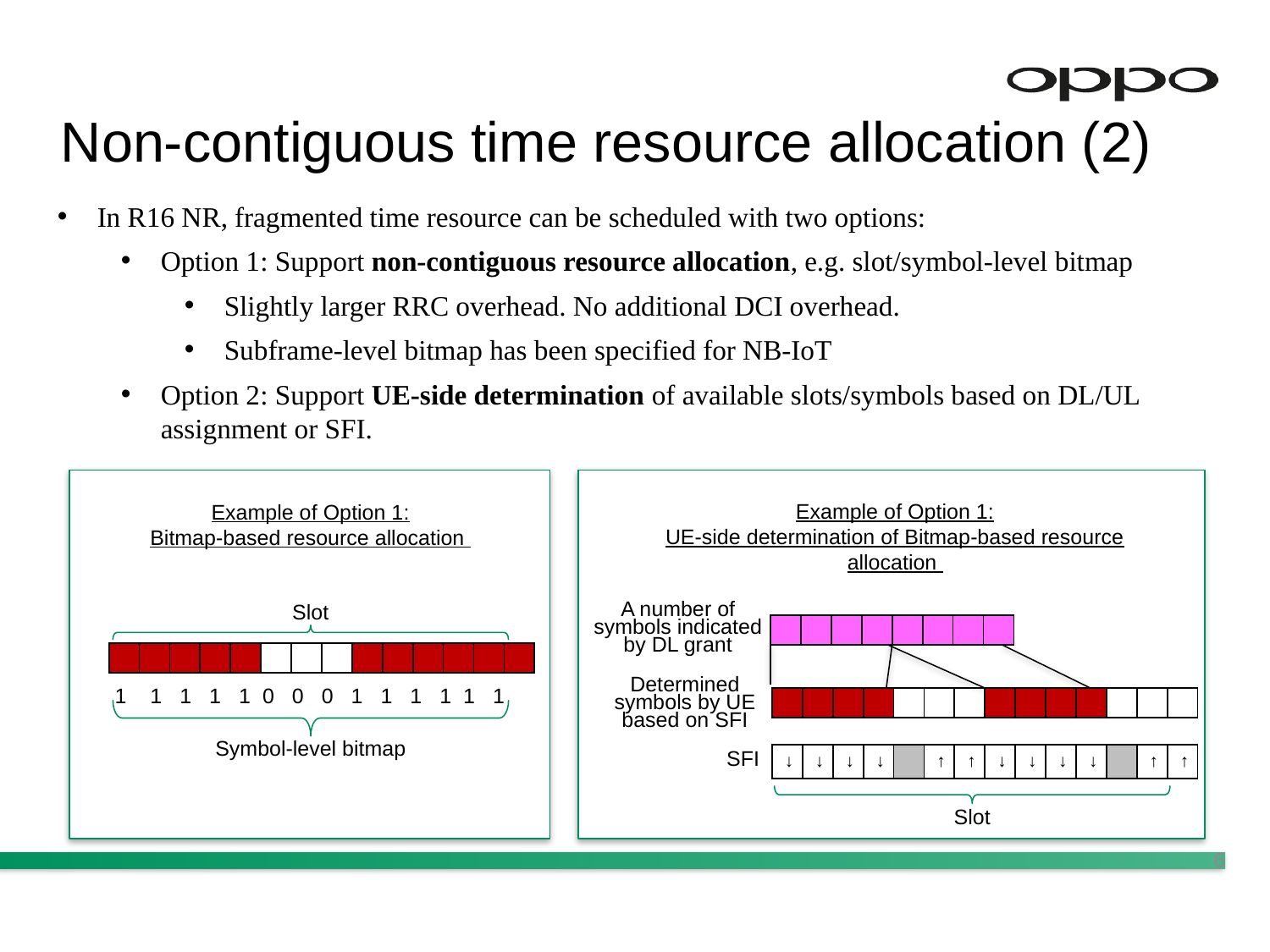

# Non-contiguous time resource allocation (2)
In R16 NR, fragmented time resource can be scheduled with two options:
Option 1: Support non-contiguous resource allocation, e.g. slot/symbol-level bitmap
Slightly larger RRC overhead. No additional DCI overhead.
Subframe-level bitmap has been specified for NB-IoT
Option 2: Support UE-side determination of available slots/symbols based on DL/UL assignment or SFI.

Example of Option 1:
UE-side determination of Bitmap-based resource allocation
Example of Option 1:
Bitmap-based resource allocation

A number of symbols indicated by DL grant

Slot
|  |  |  |  |  |  |  |  |
| --- | --- | --- | --- | --- | --- | --- | --- |
|  |  |  |  |  |  |  |  |  |  |  |  |  |  |
| --- | --- | --- | --- | --- | --- | --- | --- | --- | --- | --- | --- | --- | --- |
Determined symbols by UE based on SFI
1    1   1   1   1  0   0   0   1   1   1   1  1   1
|  |  |  |  |  |  |  |  |  |  |  |  |  |  |
| --- | --- | --- | --- | --- | --- | --- | --- | --- | --- | --- | --- | --- | --- |
Symbol-level bitmap
| ↓ | ↓ | ↓ | ↓ |  | ↑ | ↑ | ↓ | ↓ | ↓ | ↓ |  | ↑ | ↑ |
| --- | --- | --- | --- | --- | --- | --- | --- | --- | --- | --- | --- | --- | --- |
SFI
Slot
6